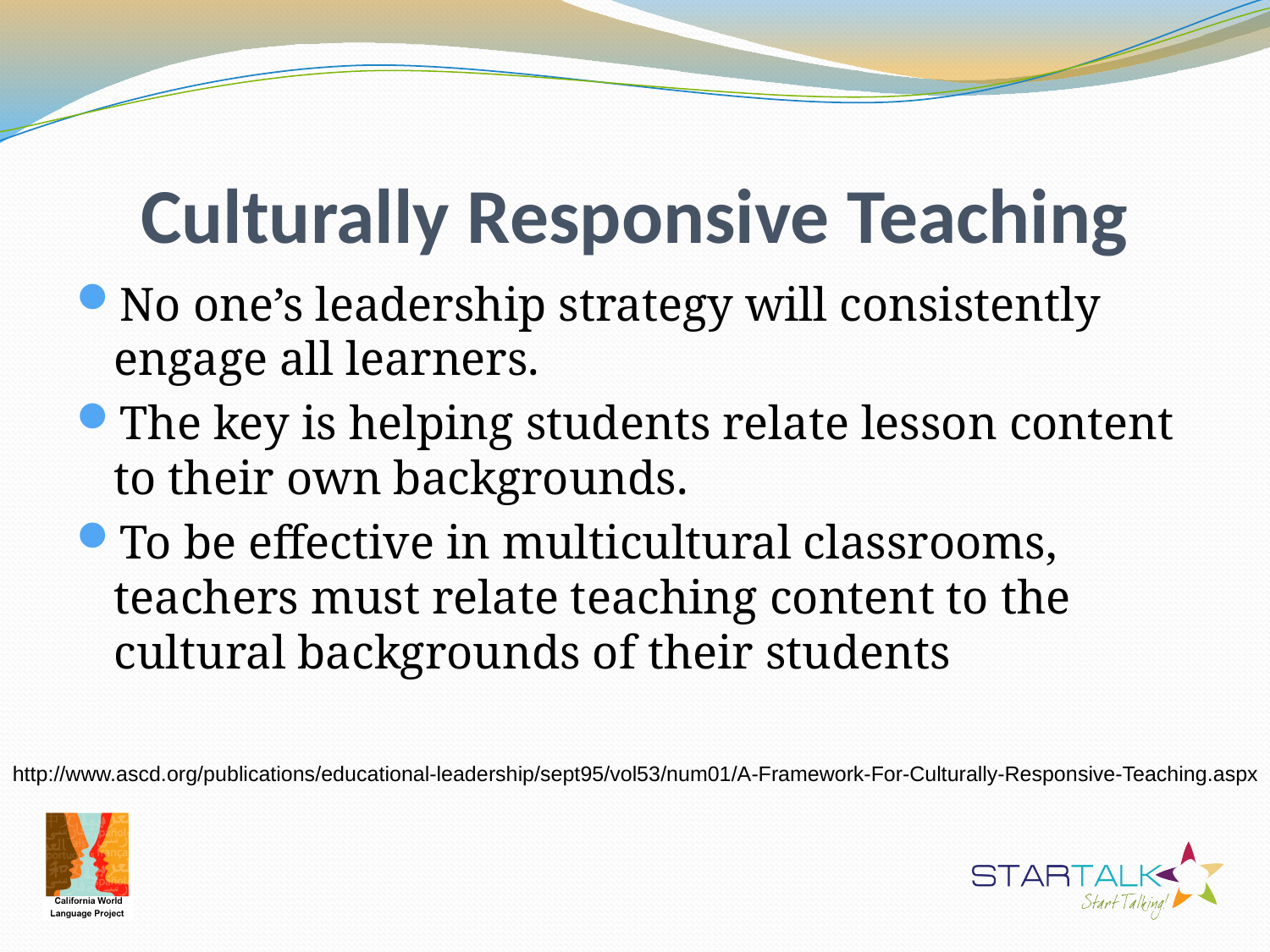

# Culturally Responsive Teaching
No one’s leadership strategy will consistently engage all learners.
The key is helping students relate lesson content to their own backgrounds.
To be effective in multicultural classrooms, teachers must relate teaching content to the cultural backgrounds of their students
http://www.ascd.org/publications/educational-leadership/sept95/vol53/num01/A-Framework-For-Culturally-Responsive-Teaching.aspx